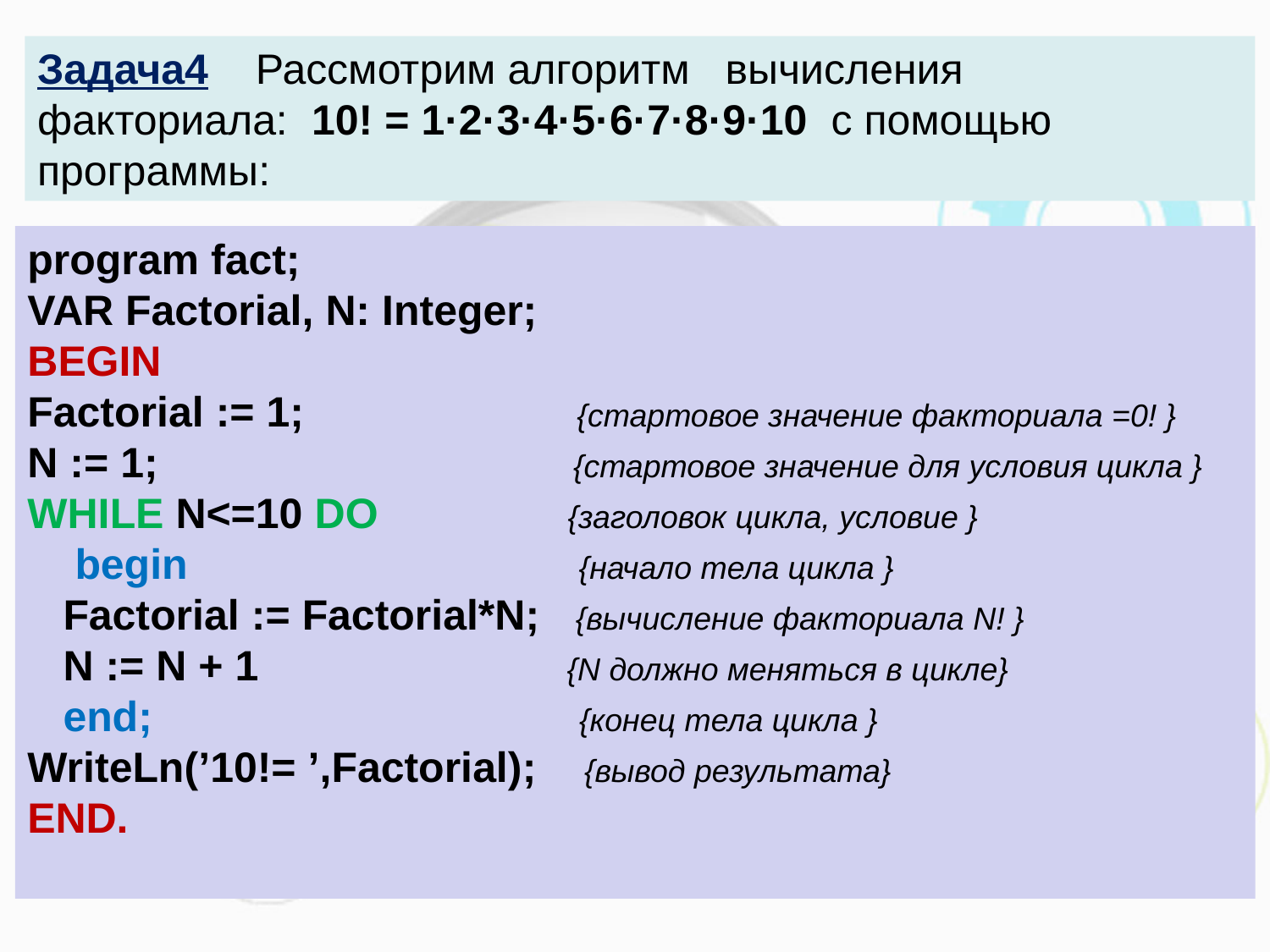

Задача4    Рассмотрим алгоритм   вычисления   факториала:  10! = 1·2·3·4·5·6·7·8·9·10  с помощью программы:
program fact;
VAR Factorial, N: Integer; 
BEGIN 
Factorial := 1;                       {стартовое значение факториала =0! } 
N := 1;                                   {стартовое значение для условия цикла } 
WHILE N<=10 DO                {заголовок цикла, условие } 
    begin                                 {начало тела цикла } 
   Factorial := Factorial*N;   {вычисление факториала N! } 
   N := N + 1                          {N должно меняться в цикле} 
   end;                                    {конец тела цикла } 
WriteLn(’10!= ’,Factorial);    {вывод результата} 
END.